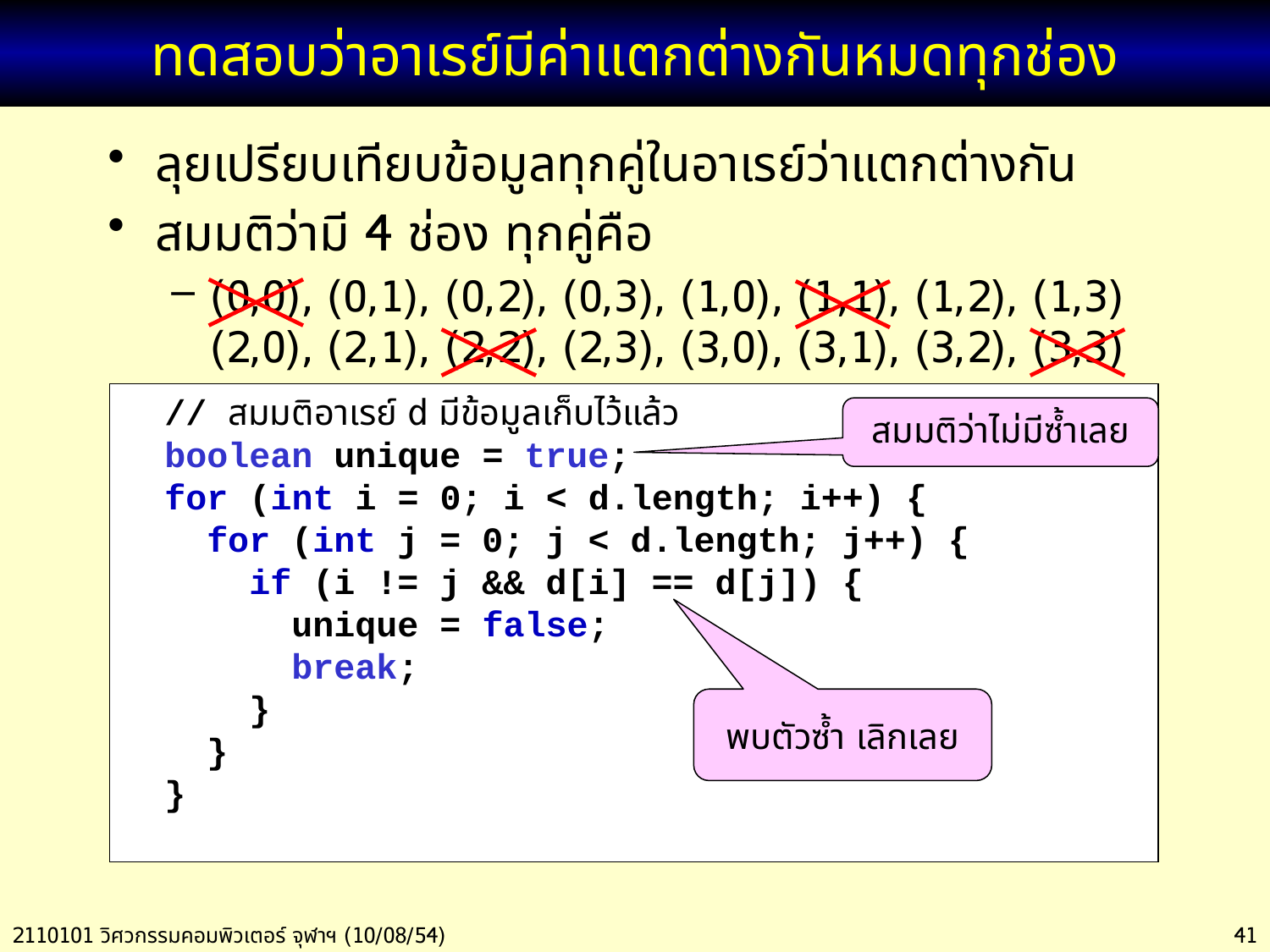

# ทดสอบว่าอาเรย์มีค่าแตกต่างกันหมดทุกช่อง
ลุยเปรียบเทียบข้อมูลทุกคู่ในอาเรย์ว่าแตกต่างกัน
สมมติว่ามี 4 ช่อง ทุกคู่คือ
(0,0), (0,1), (0,2), (0,3), (1,0), (1,1), (1,2), (1,3)
(2,0), (2,1), (2,2), (2,3), (3,0), (3,1), (3,2), (3,3)
  // สมมติอาเรย์ d มีข้อมูลเก็บไว้แล้ว
  boolean unique = true;
  for (int i = 0; i < d.length; i++) {
    for (int j = 0; j < d.length; j++) {
      if (i != j && d[i] == d[j]) {
        unique = false;
        break;
      }
    }
  }

สมมติว่าไม่มีซ้ำเลย
พบตัวซ้ำ เลิกเลย